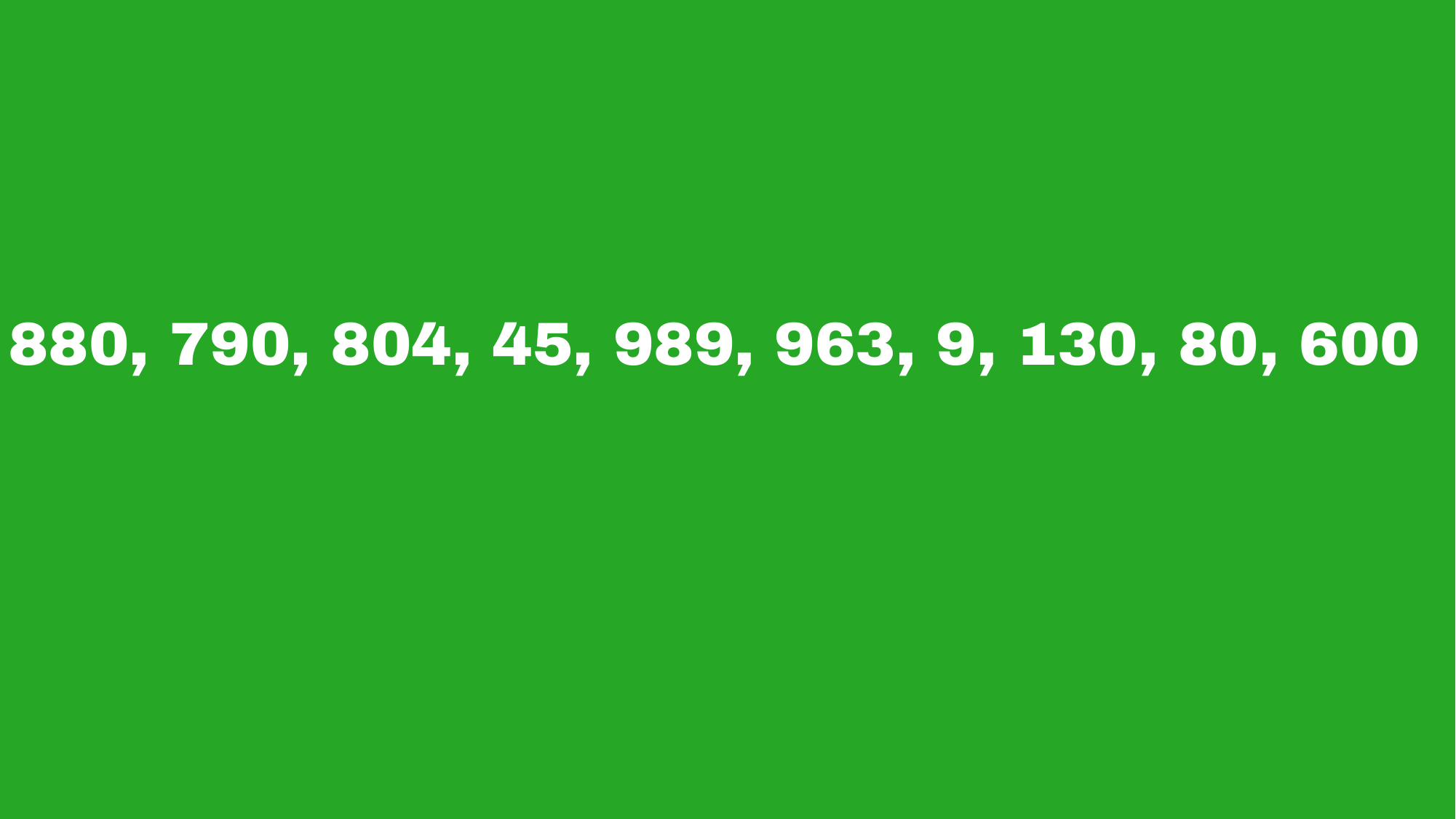

#
880, 790, 804, 45, 989, 963, 9, 130, 80, 600